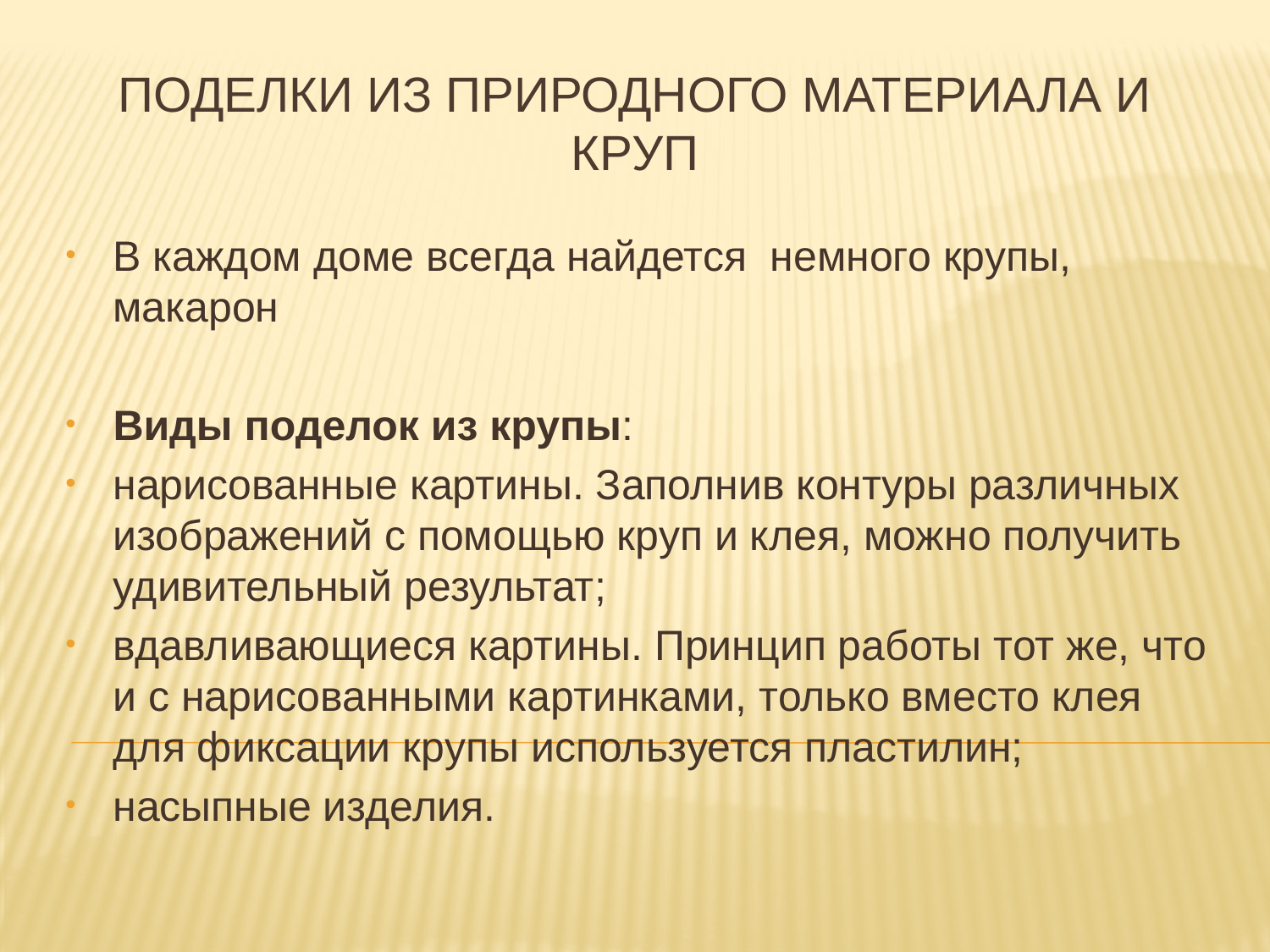

# Поделки из природного материала и круп
В каждом доме всегда найдется  немного крупы, макарон

Виды поделок из крупы:
нарисованные картины. Заполнив контуры различных изображений с помощью круп и клея, можно получить удивительный результат;
вдавливающиеся картины. Принцип работы тот же, что и с нарисованными картинками, только вместо клея для фиксации крупы используется пластилин;
насыпные изделия.